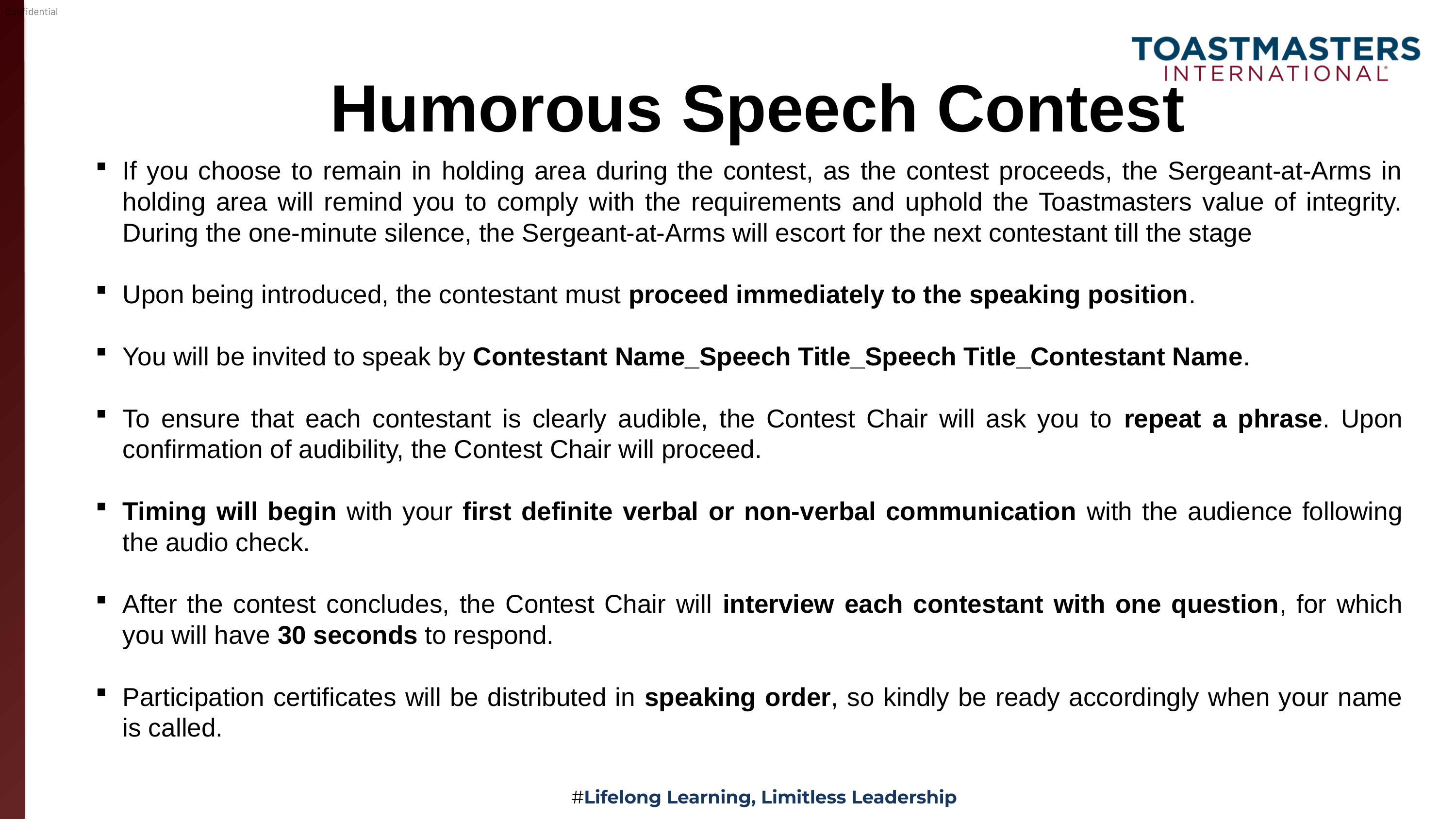

# Humorous Speech Contest
If you choose to remain in holding area during the contest, as the contest proceeds, the Sergeant-at-Arms in holding area will remind you to comply with the requirements and uphold the Toastmasters value of integrity. During the one-minute silence, the Sergeant-at-Arms will escort for the next contestant till the stage

Upon being introduced, the contestant must proceed immediately to the speaking position.

You will be invited to speak by Contestant Name_Speech Title_Speech Title_Contestant Name.

To ensure that each contestant is clearly audible, the Contest Chair will ask you to repeat a phrase. Upon confirmation of audibility, the Contest Chair will proceed.

Timing will begin with your first definite verbal or non-verbal communication with the audience following the audio check.

After the contest concludes, the Contest Chair will interview each contestant with one question, for which you will have 30 seconds to respond.

Participation certificates will be distributed in speaking order, so kindly be ready accordingly when your name is called.